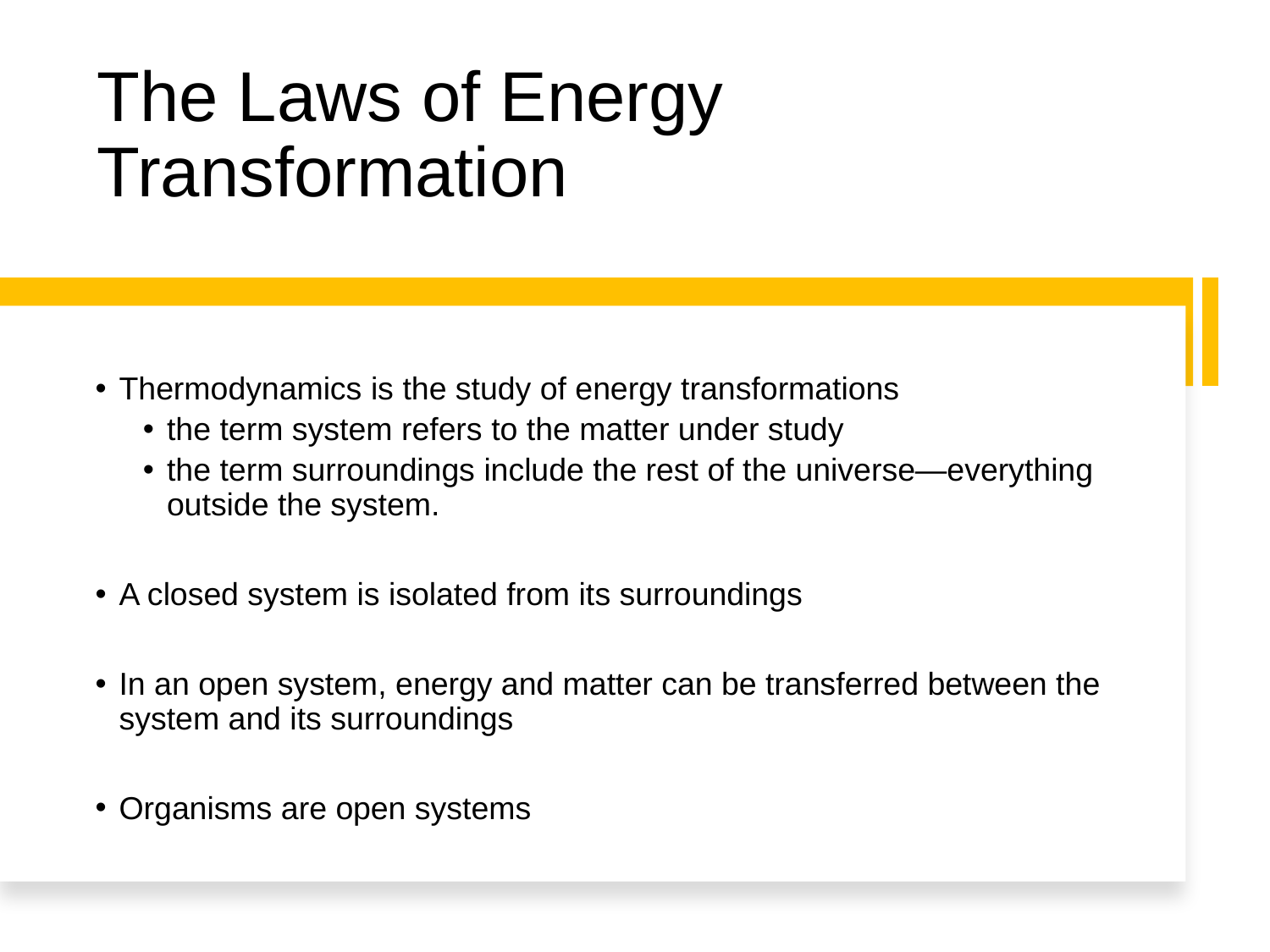

# The Laws of Energy Transformation

Thermodynamics is the study of energy transformations
the term system refers to the matter under study
the term surroundings include the rest of the universe—everything outside the system.
A closed system is isolated from its surroundings
In an open system, energy and matter can be transferred between the system and its surroundings
Organisms are open systems